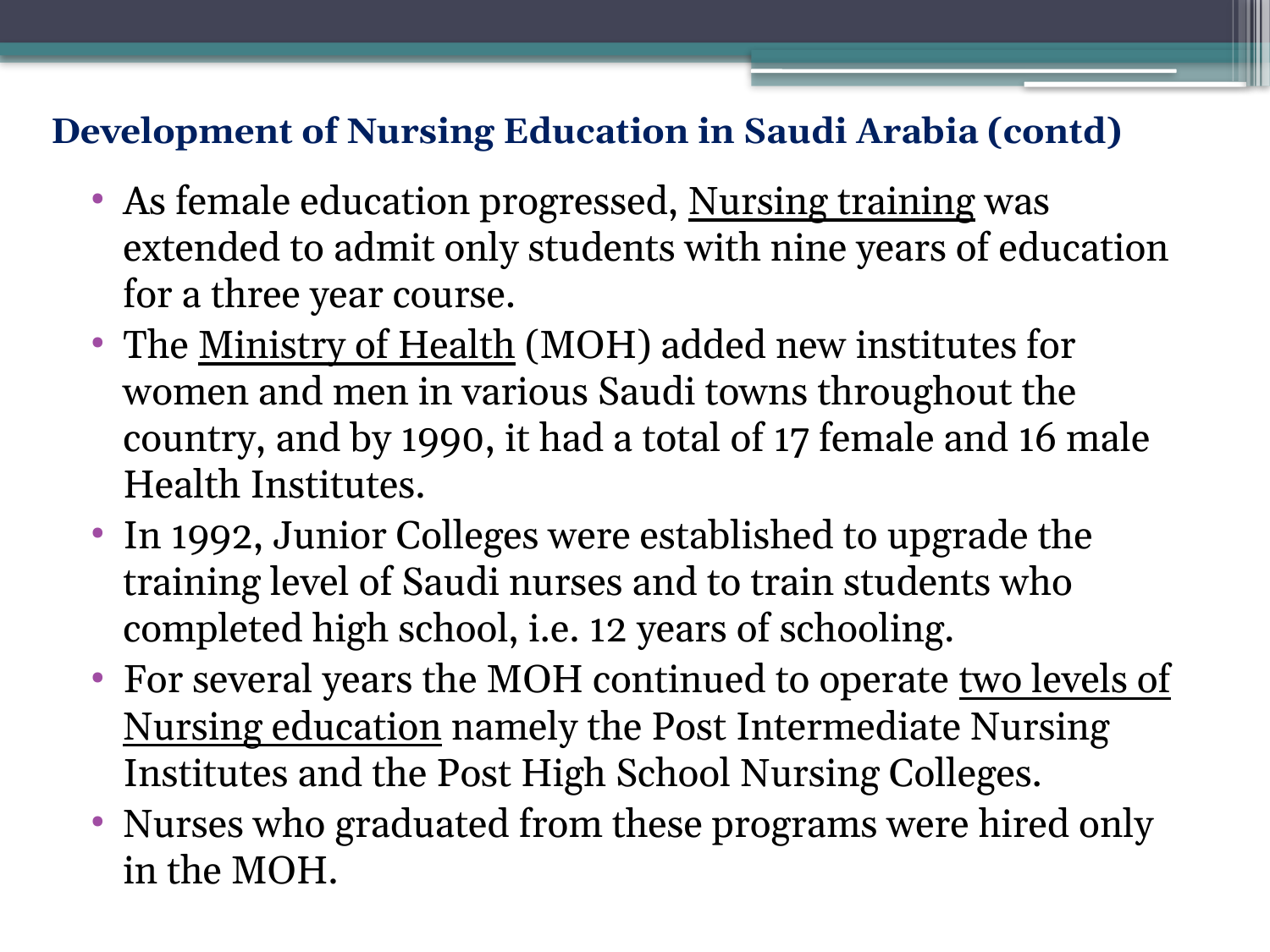

Development of Nursing Education in Saudi Arabia (contd)
As female education progressed, Nursing training was extended to admit only students with nine years of education for a three year course.
The Ministry of Health (MOH) added new institutes for women and men in various Saudi towns throughout the country, and by 1990, it had a total of 17 female and 16 male Health Institutes.
In 1992, Junior Colleges were established to upgrade the training level of Saudi nurses and to train students who completed high school, i.e. 12 years of schooling.
For several years the MOH continued to operate two levels of Nursing education namely the Post Intermediate Nursing Institutes and the Post High School Nursing Colleges.
Nurses who graduated from these programs were hired only in the MOH.